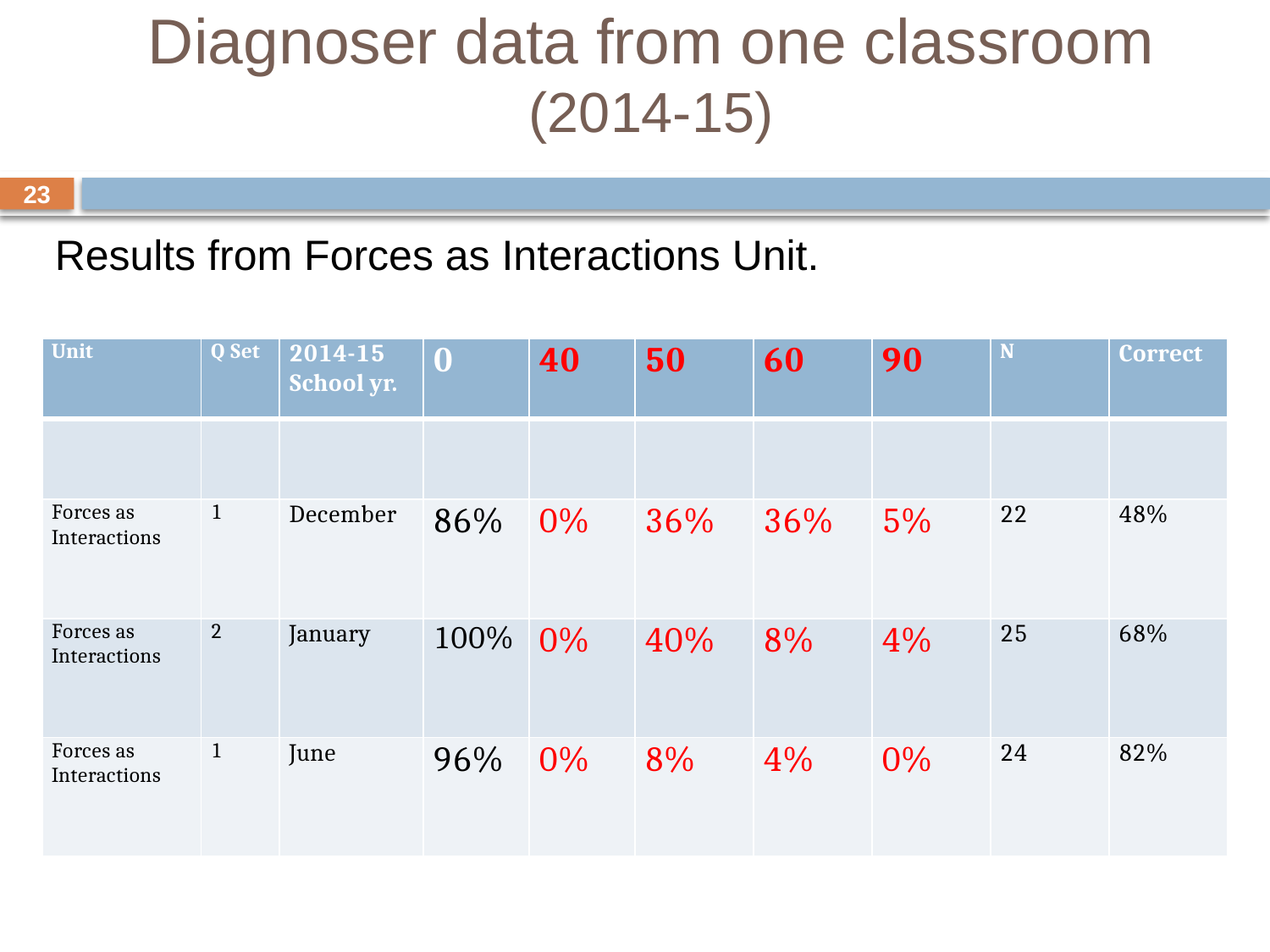

# Diagnoser data from one classroom (2014-15)
23
Results from Forces as Interactions Unit.
| Unit | Q Set | 2014-15 School yr. | 0 | 40 | 50 | 60 | 90 | N | Correct |
| --- | --- | --- | --- | --- | --- | --- | --- | --- | --- |
|  |  |  |  |  |  |  |  |  |  |
| Forces as Interactions | 1 | December | 86% | 0% | 36% | 36% | 5% | 22 | 48% |
| Forces as Interactions | 2 | January | 100% | 0% | 40% | 8% | 4% | 25 | 68% |
| Forces as Interactions | 1 | June | 96% | 0% | 8% | 4% | 0% | 24 | 82% |